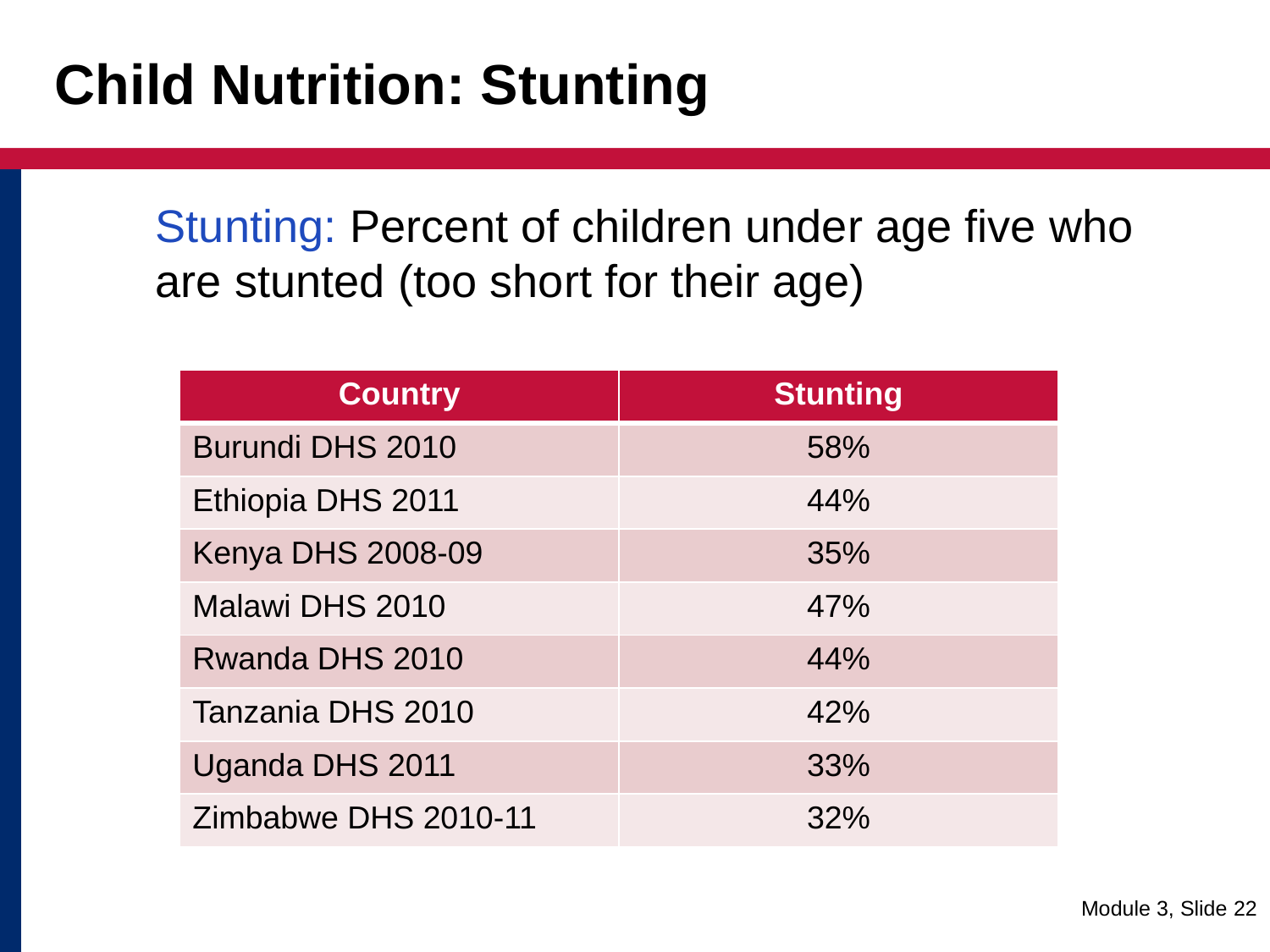

# Child Nutrition: Stunting
	Stunting: Percent of children under age five who are stunted (too short for their age)
| Country | Stunting |
| --- | --- |
| Burundi DHS 2010 | 58% |
| Ethiopia DHS 2011 | 44% |
| Kenya DHS 2008-09 | 35% |
| Malawi DHS 2010 | 47% |
| Rwanda DHS 2010 | 44% |
| Tanzania DHS 2010 | 42% |
| Uganda DHS 2011 | 33% |
| Zimbabwe DHS 2010-11 | 32% |
Module 3, Slide 22